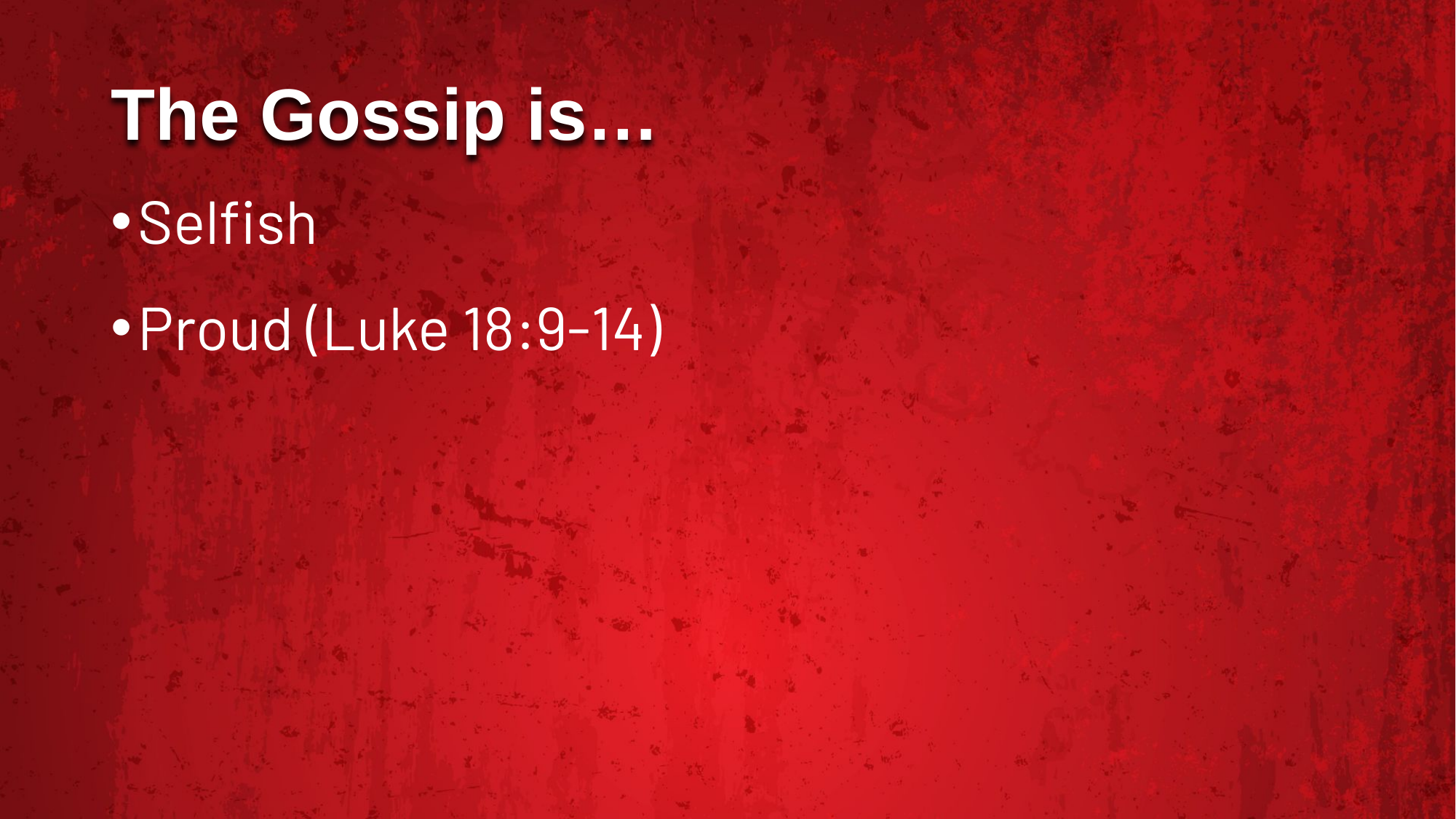

# The Gossip is…
Selfish
Proud (Luke 18:9-14)